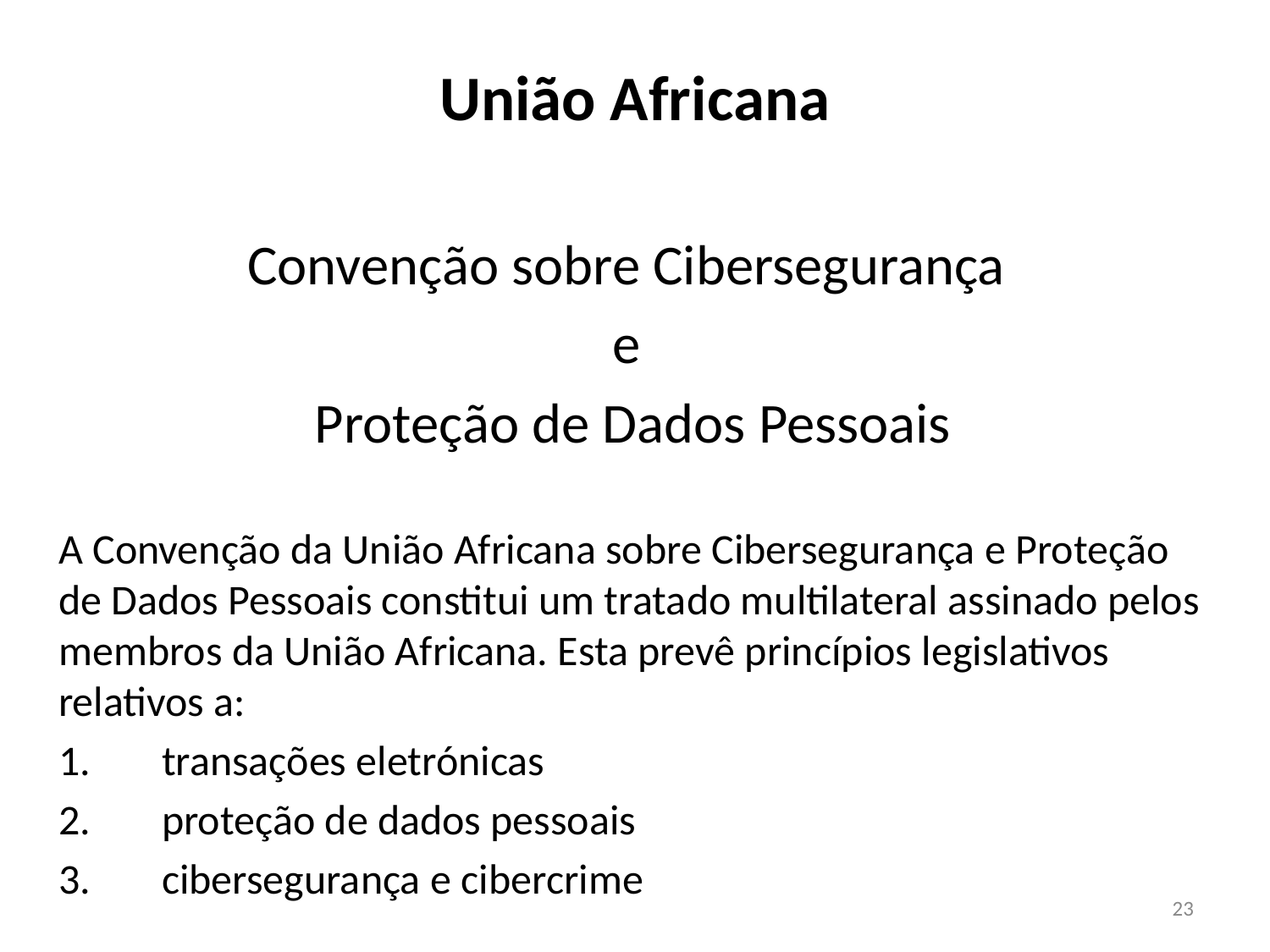

# União Africana
Convenção sobre Cibersegurança
e
Proteção de Dados Pessoais

A Convenção da União Africana sobre Cibersegurança e Proteção de Dados Pessoais constitui um tratado multilateral assinado pelos membros da União Africana. Esta prevê princípios legislativos relativos a:
transações eletrónicas
proteção de dados pessoais
cibersegurança e cibercrime

23